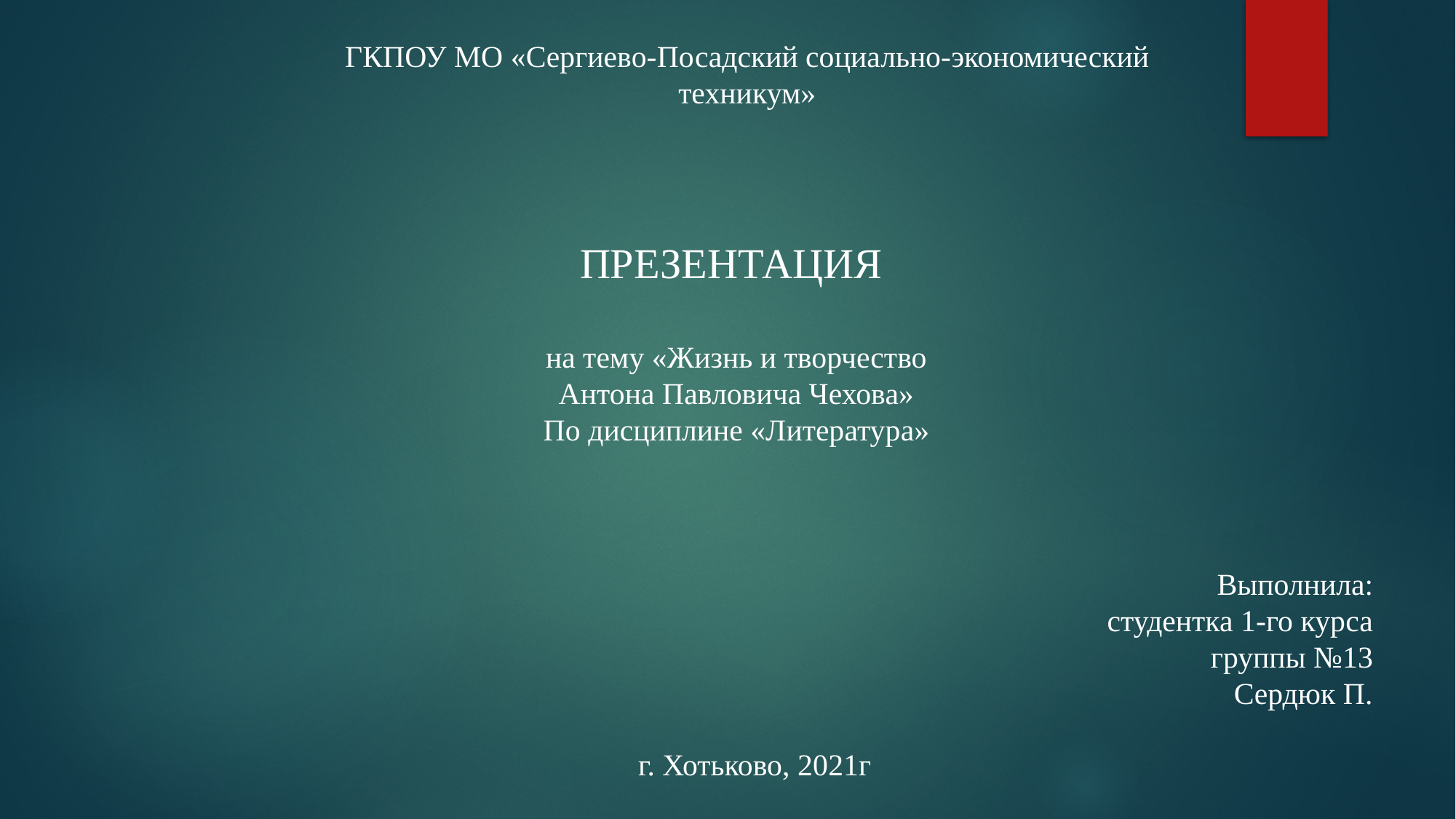

ГКПОУ МО «Сергиево-Посадский социально-экономический техникум»
ПРЕЗЕНТАЦИЯ

на тему «Жизнь и творчество Антона Павловича Чехова»
По дисциплине «Литература»
Выполнила:
студентка 1-го курса
группы №13
Сердюк П.
г. Хотьково, 2021г